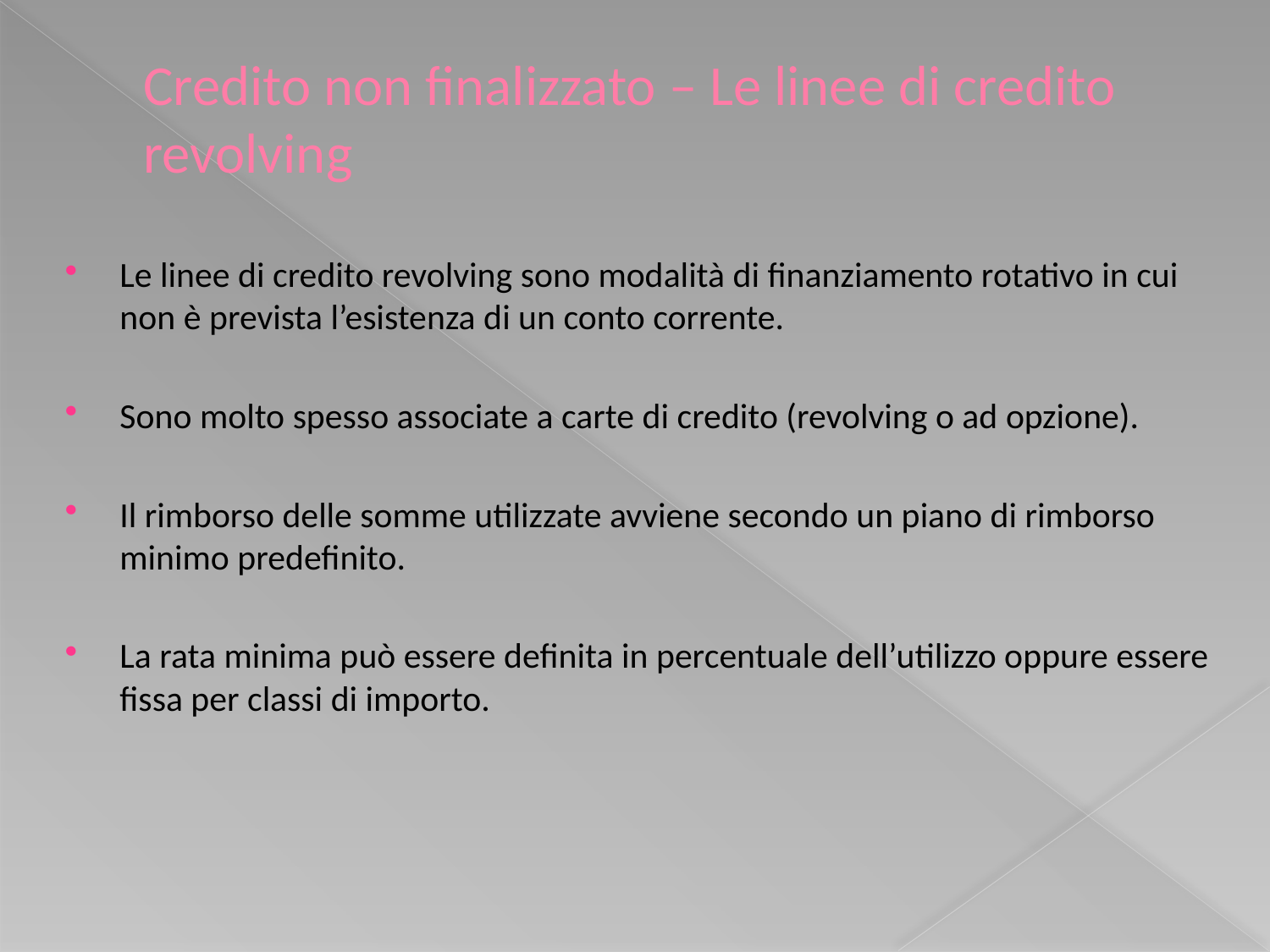

# Credito non finalizzato – Le linee di credito revolving
Le linee di credito revolving sono modalità di finanziamento rotativo in cui non è prevista l’esistenza di un conto corrente.

Sono molto spesso associate a carte di credito (revolving o ad opzione).

Il rimborso delle somme utilizzate avviene secondo un piano di rimborso minimo predefinito.

La rata minima può essere definita in percentuale dell’utilizzo oppure essere fissa per classi di importo.